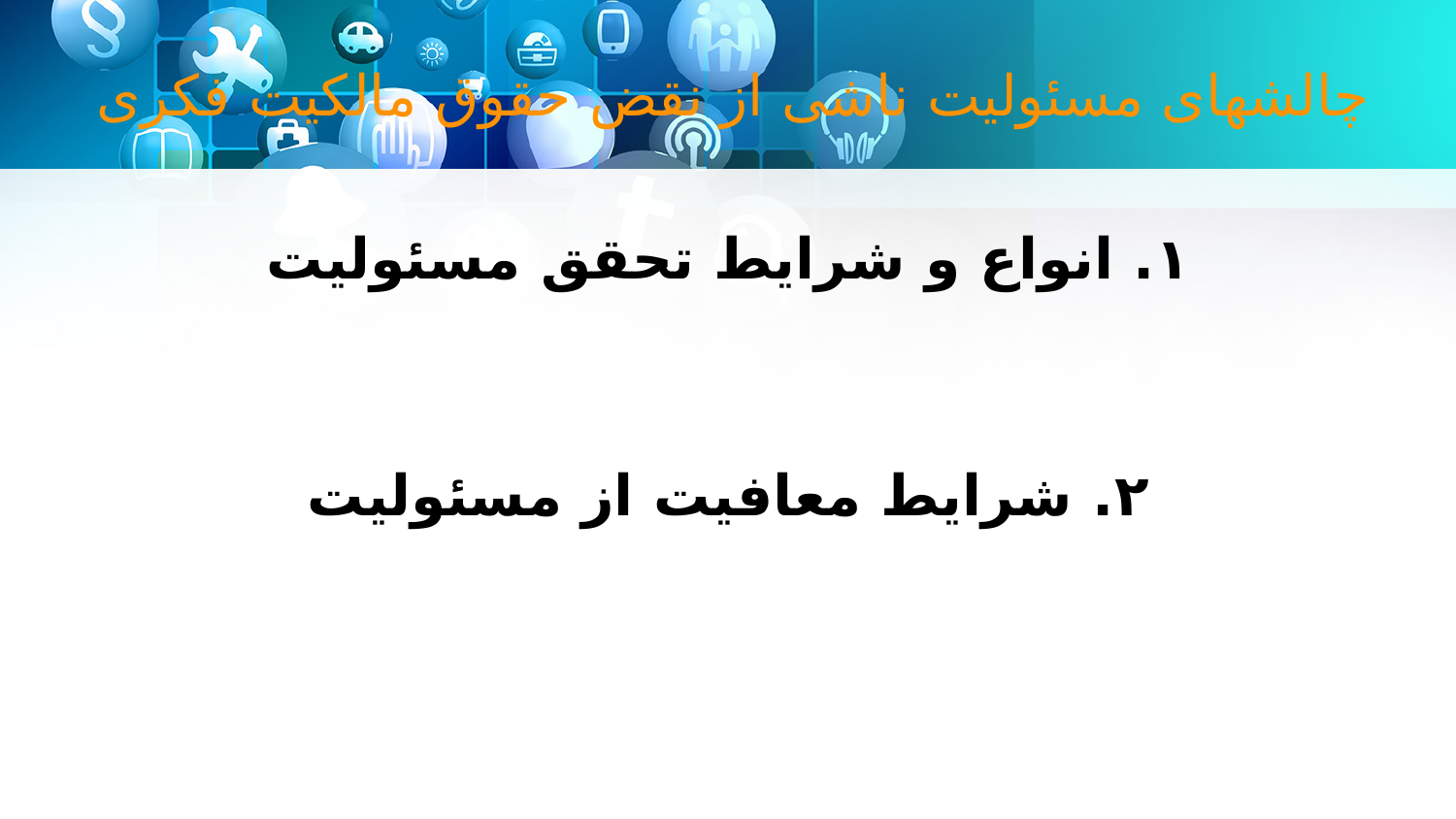

# چالشهای مسئولیت ناشی از نقض حقوق مالکیت فکری
۱. انواع و شرایط تحقق مسئولیت

۲. شرایط معافیت از مسئولیت